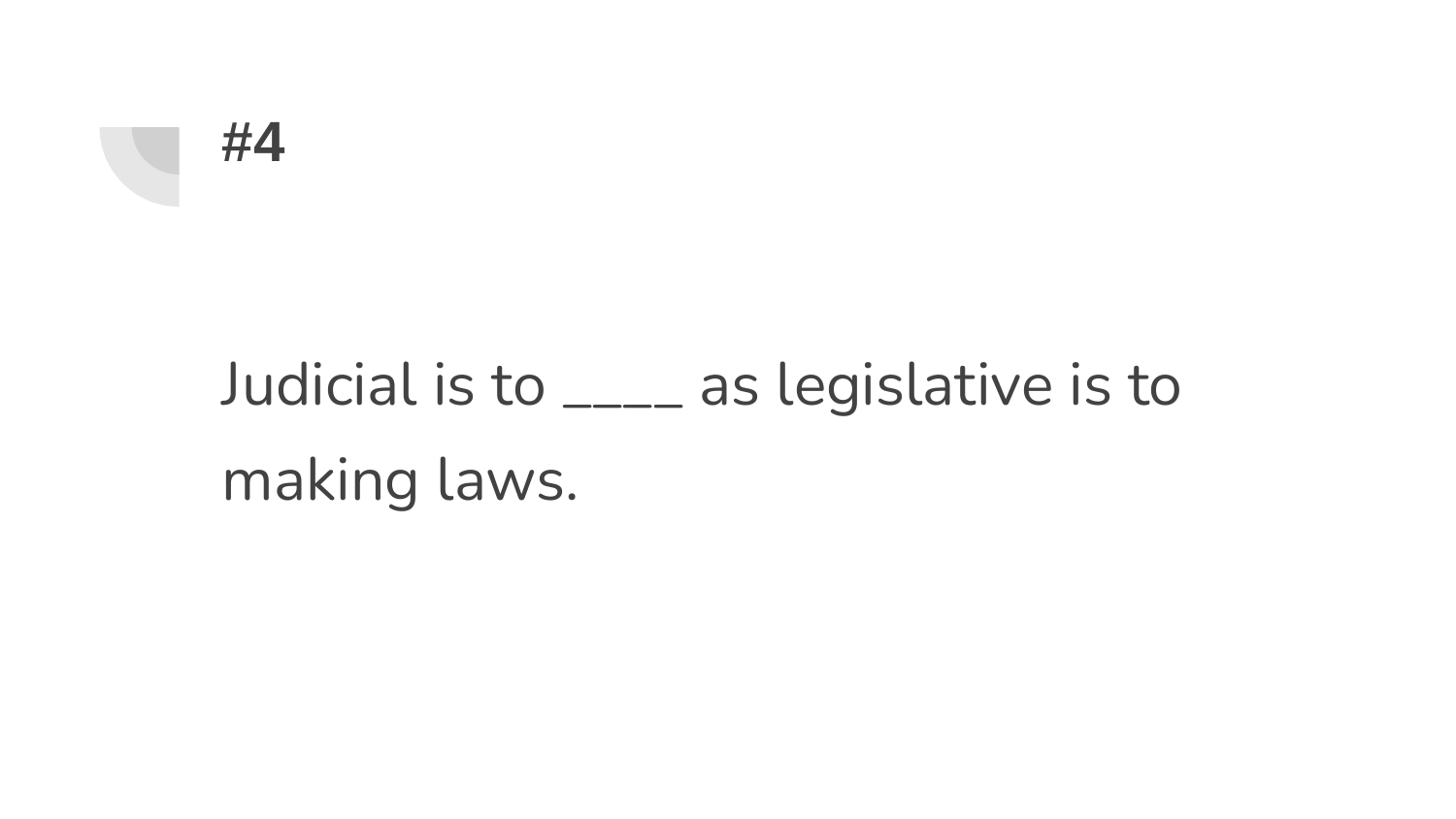

# #4
Judicial is to ____ as legislative is to making laws.